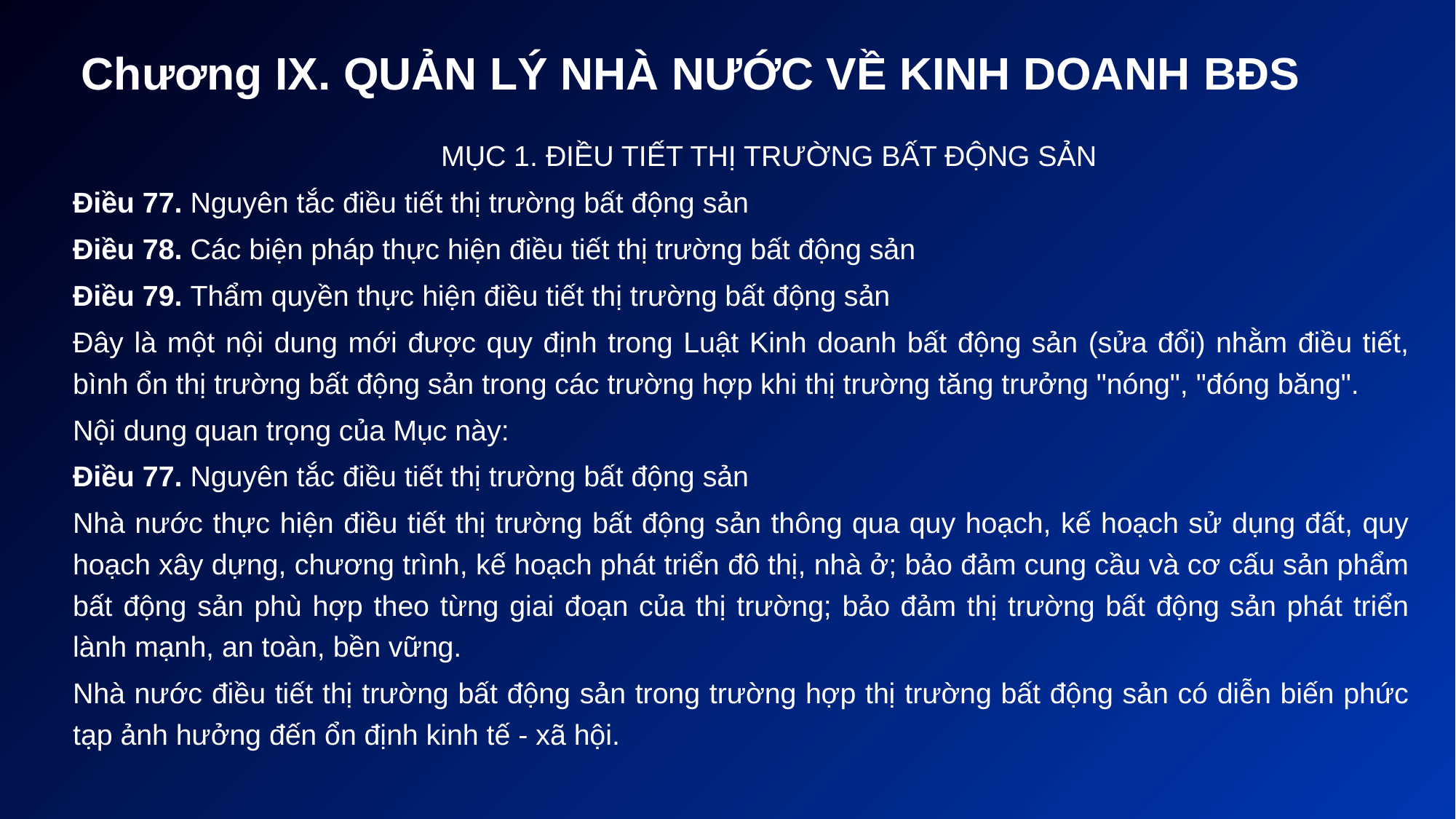

# Chương IX. QUẢN LÝ NHÀ NƯỚC VỀ KINH DOANH BĐS
	MỤC 1. ĐIỀU TIẾT THỊ TRƯỜNG BẤT ĐỘNG SẢN
Điều 77. Nguyên tắc điều tiết thị trường bất động sản
Điều 78. Các biện pháp thực hiện điều tiết thị trường bất động sản
Điều 79. Thẩm quyền thực hiện điều tiết thị trường bất động sản
Đây là một nội dung mới được quy định trong Luật Kinh doanh bất động sản (sửa đổi) nhằm điều tiết, bình ổn thị trường bất động sản trong các trường hợp khi thị trường tăng trưởng "nóng", "đóng băng".
Nội dung quan trọng của Mục này:
Điều 77. Nguyên tắc điều tiết thị trường bất động sản
Nhà nước thực hiện điều tiết thị trường bất động sản thông qua quy hoạch, kế hoạch sử dụng đất, quy hoạch xây dựng, chương trình, kế hoạch phát triển đô thị, nhà ở; bảo đảm cung cầu và cơ cấu sản phẩm bất động sản phù hợp theo từng giai đoạn của thị trường; bảo đảm thị trường bất động sản phát triển lành mạnh, an toàn, bền vững.
Nhà nước điều tiết thị trường bất động sản trong trường hợp thị trường bất động sản có diễn biến phức tạp ảnh hưởng đến ổn định kinh tế - xã hội.